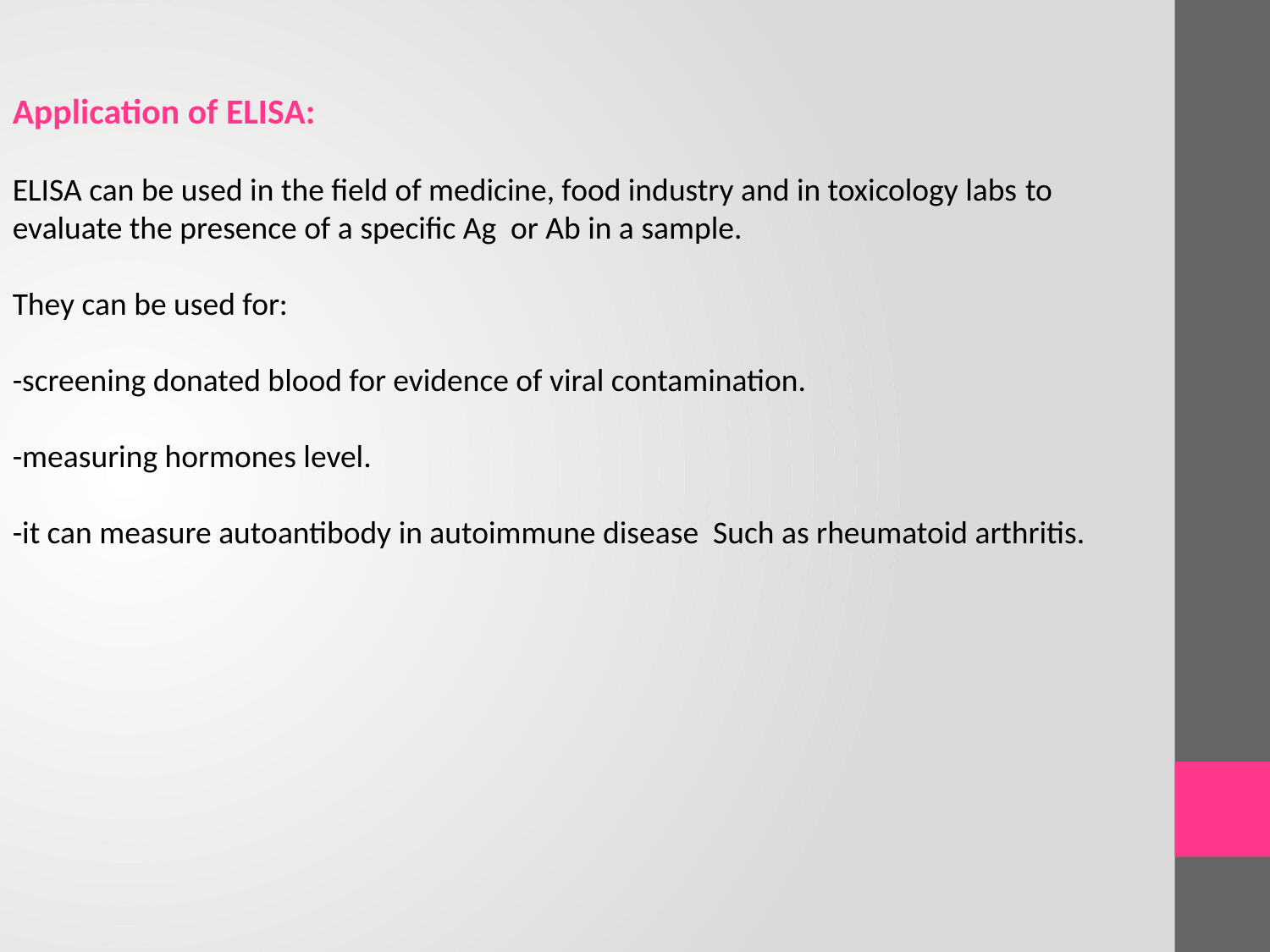

Application of ELISA:

ELISA can be used in the field of medicine, food industry and in toxicology labs to evaluate the presence of a specific Ag  or Ab in a sample.

They can be used for:

-screening donated blood for evidence of viral contamination.

-measuring hormones level.

-it can measure autoantibody in autoimmune disease  Such as rheumatoid arthritis.